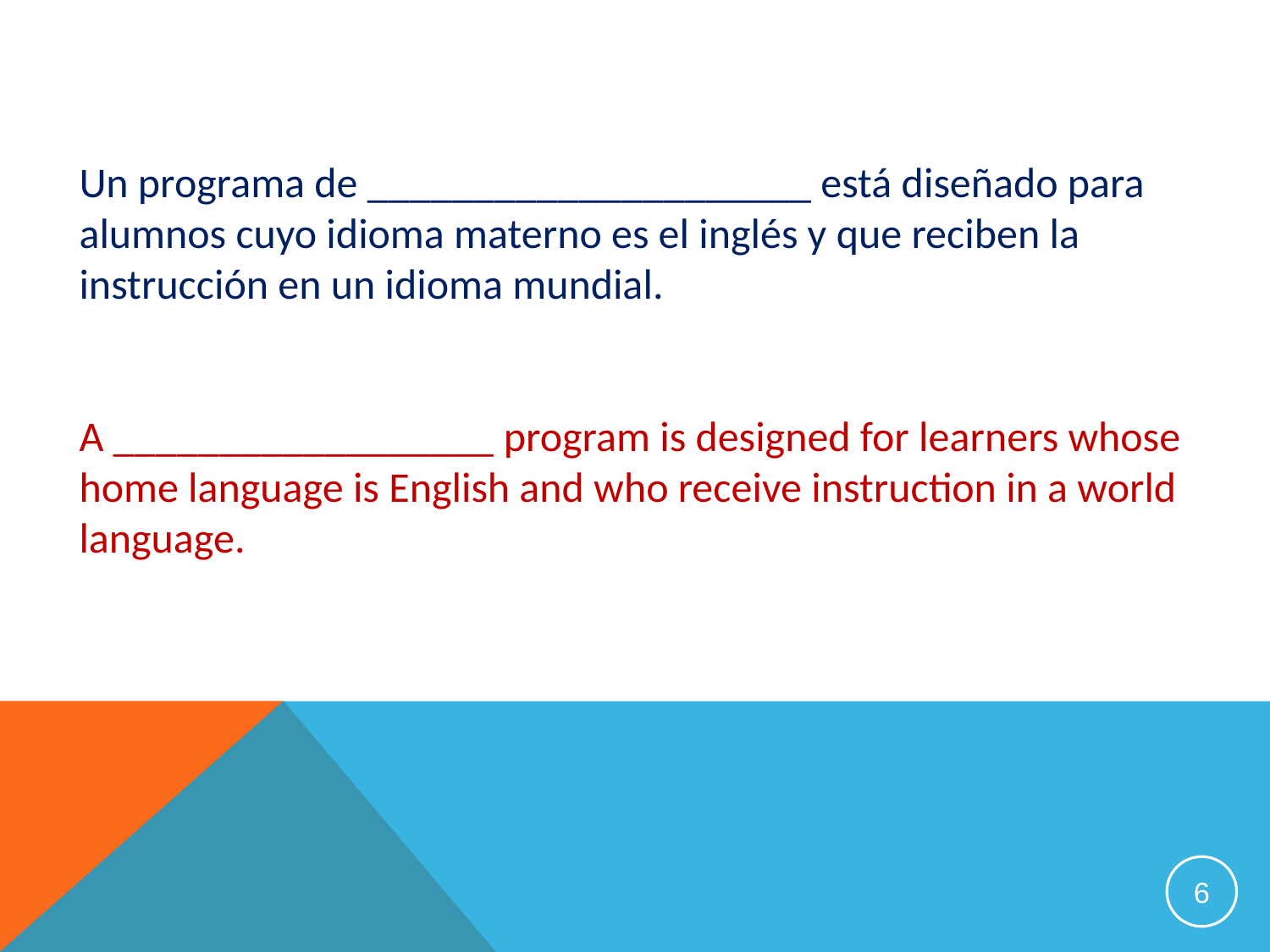

Un programa de _____________________ está diseñado para alumnos cuyo idioma materno es el inglés y que reciben la instrucción en un idioma mundial.

A __________________ program is designed for learners whose home language is English and who receive instruction in a world language.

6